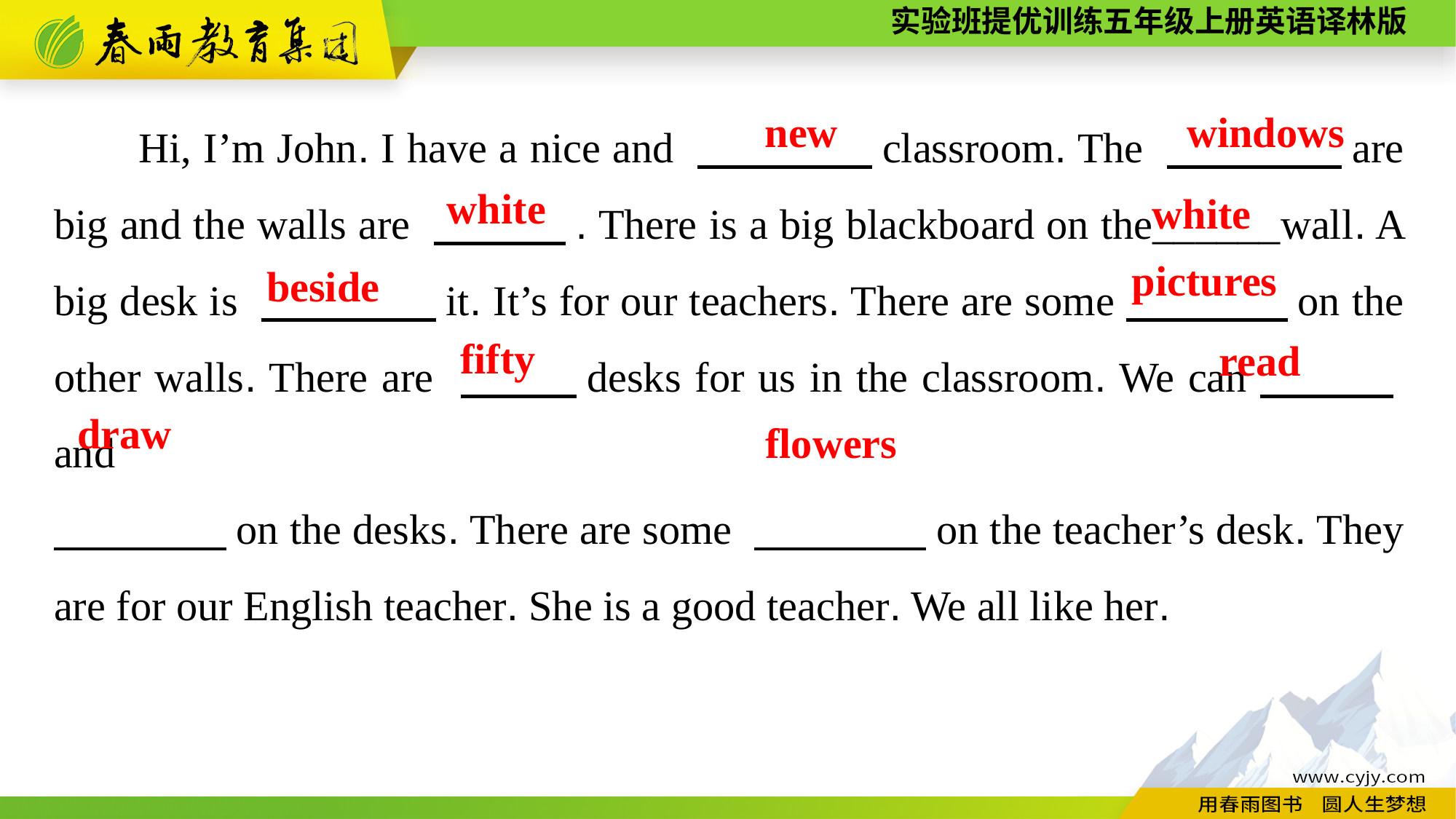

Hi, I’m John. I have a nice and 　　　　classroom. The 　　　　are big and the walls are 　　　. There is a big blackboard on the______wall. A big desk is 　　　　it. It’s for our teachers. There are some　       　on the other walls. There are 　  　desks for us in the classroom. We can　　　and
　　　　on the desks. There are some 　　　　on the teacher’s desk. They are for our English teacher. She is a good teacher. We all like her.
new
windows
white
white
pictures
beside
fifty
read
draw
flowers